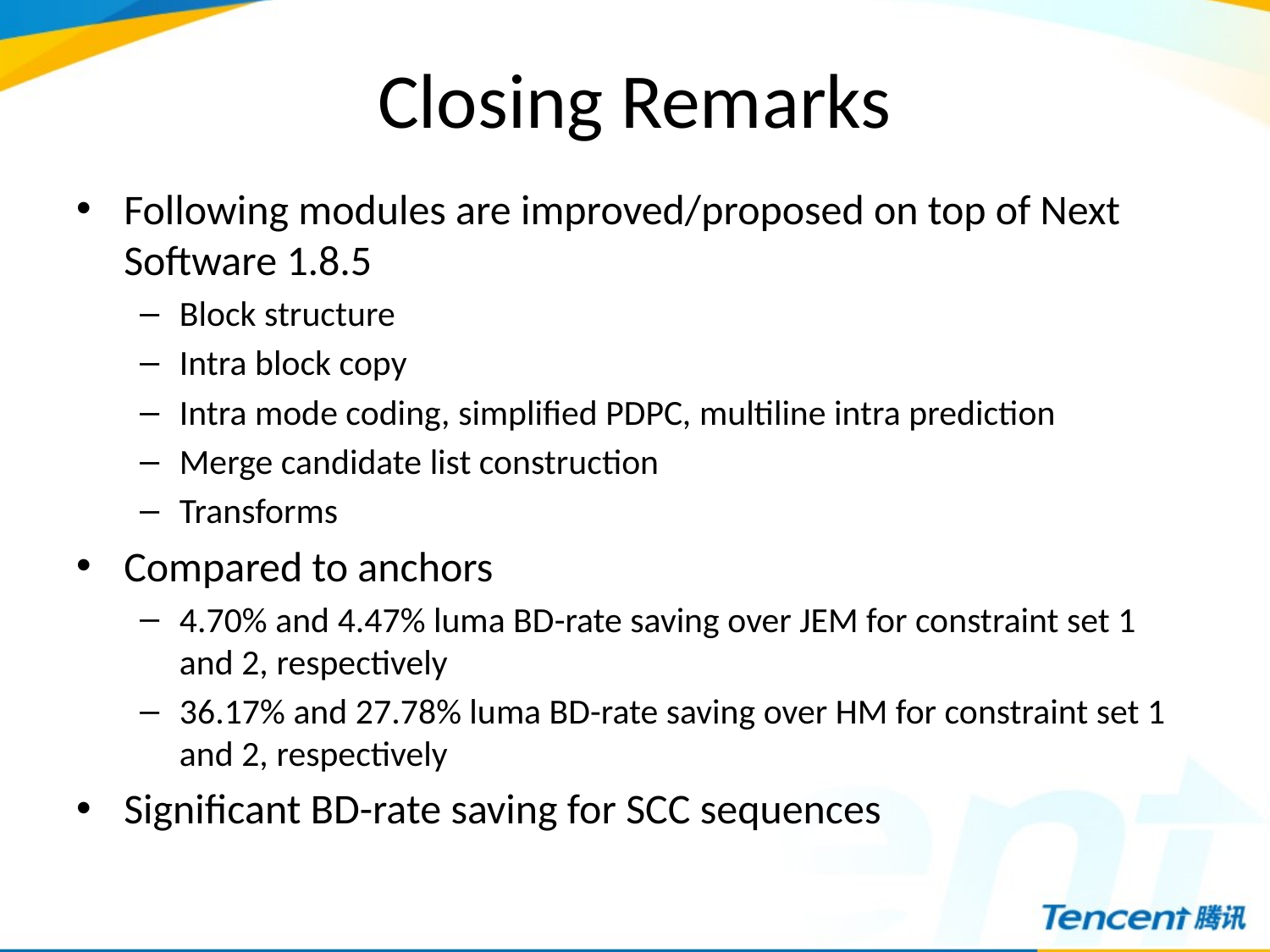

# Closing Remarks
Following modules are improved/proposed on top of Next Software 1.8.5
Block structure
Intra block copy
Intra mode coding, simplified PDPC, multiline intra prediction
Merge candidate list construction
Transforms
Compared to anchors
4.70% and 4.47% luma BD-rate saving over JEM for constraint set 1 and 2, respectively
36.17% and 27.78% luma BD-rate saving over HM for constraint set 1 and 2, respectively
Significant BD-rate saving for SCC sequences